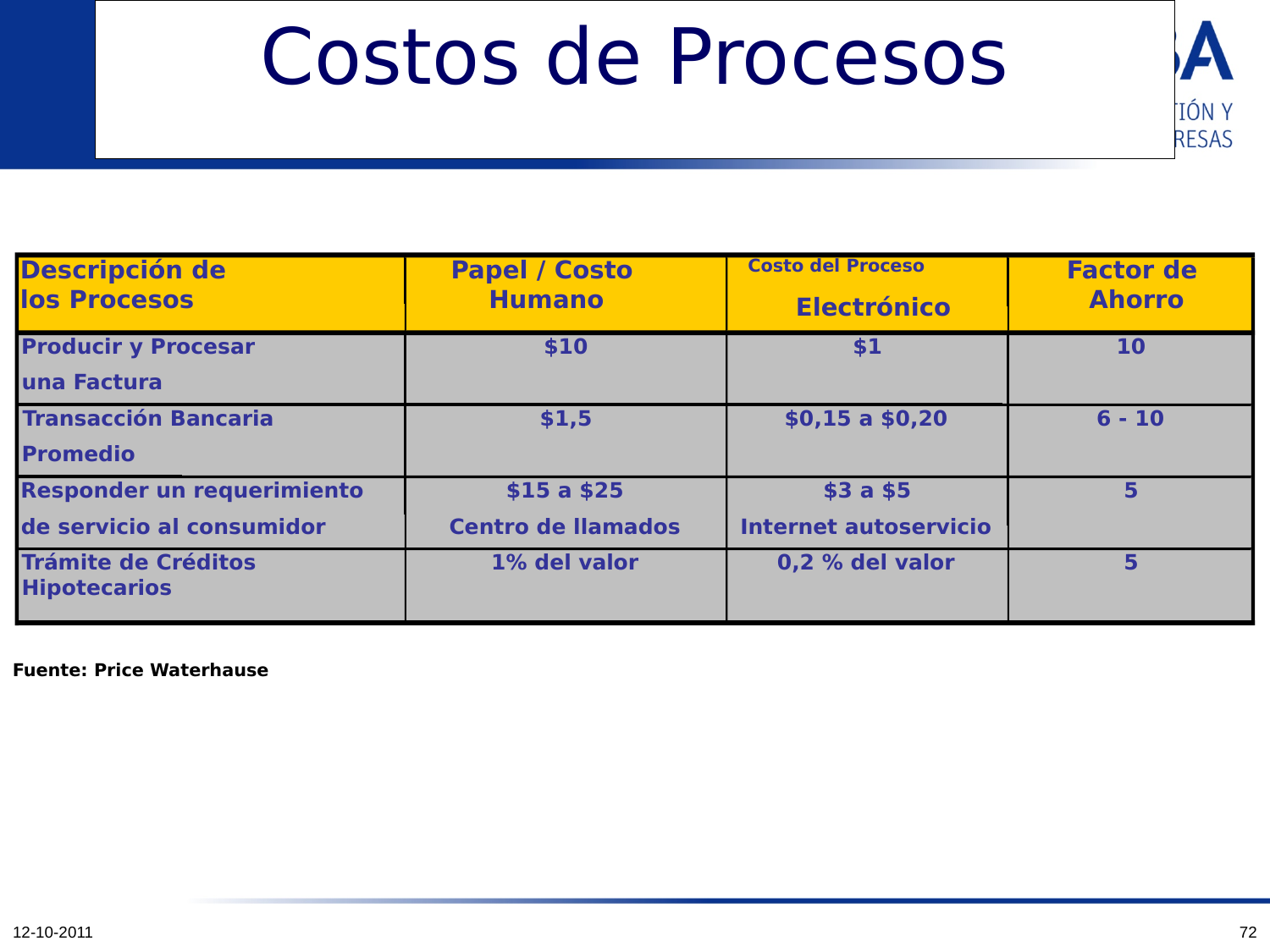

# Costos de Procesos

Factor de
Ahorro
Descripción de
los Procesos
Papel / Costo
Humano
Costo del Proceso

Electrónico

Producir y Procesar
$10
$1
10

una Factura

Transacción Bancaria
$1,5
$0,15 a $0,20
6 - 10
Promedio

Responder un requerimiento
$15 a $25
$3 a $5
5
de servicio al consumidor
Centro de llamados
Internet autoservicio

Trámite de Créditos
Hipotecarios
1% del valor
0,2 % del valor
5

Fuente: Price Waterhause

12-10-2011
72